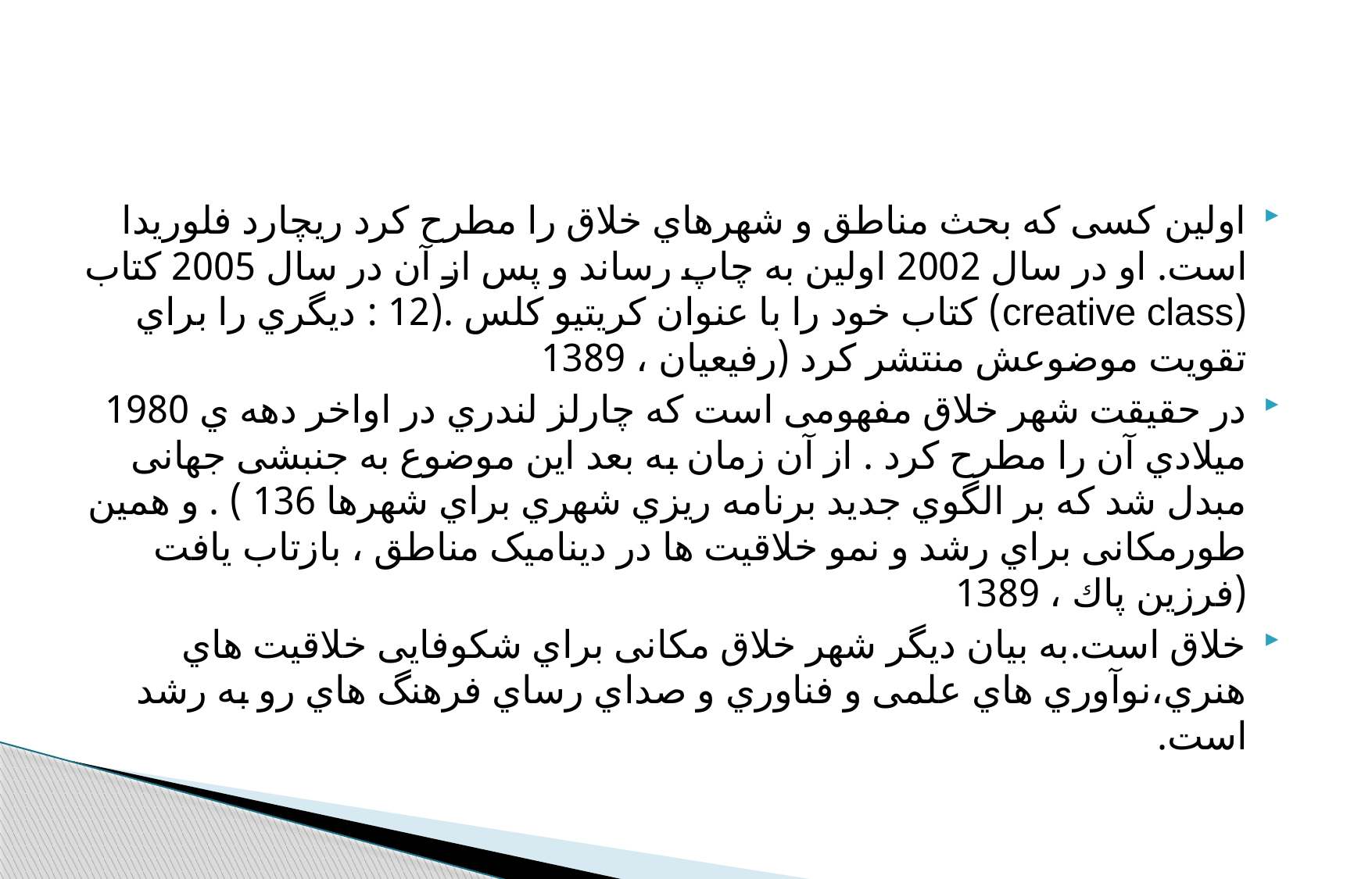

#
اولین کسی که بحث مناطق و شهرهاي خلاق را مطرح کرد ریچارد فلوریدا است. او در سال 2002 اولین به چاپ رساند و پس از آن در سال 2005 کتاب (creative class) کتاب خود را با عنوان کریتیو کلس .(12 : دیگري را براي تقویت موضوعش منتشر کرد (رفیعیان ، 1389
در حقیقت شهر خلاق مفهومی است که چارلز لندري در اواخر دهه ي 1980 میلادي آن را مطرح کرد . از آن زمان به بعد این موضوع به جنبشی جهانی مبدل شد که بر الگوي جدید برنامه ریزي شهري براي شهرها 136 ) . و همین طورمکانی براي رشد و نمو خلاقیت ها در دینامیک مناطق ، بازتاب یافت (فرزین پاك ، 1389
خلاق است.به بیان دیگر شهر خلاق مکانی براي شکوفایی خلاقیت هاي هنري،نوآوري هاي علمی و فناوري و صداي رساي فرهنگ هاي رو به رشد است.